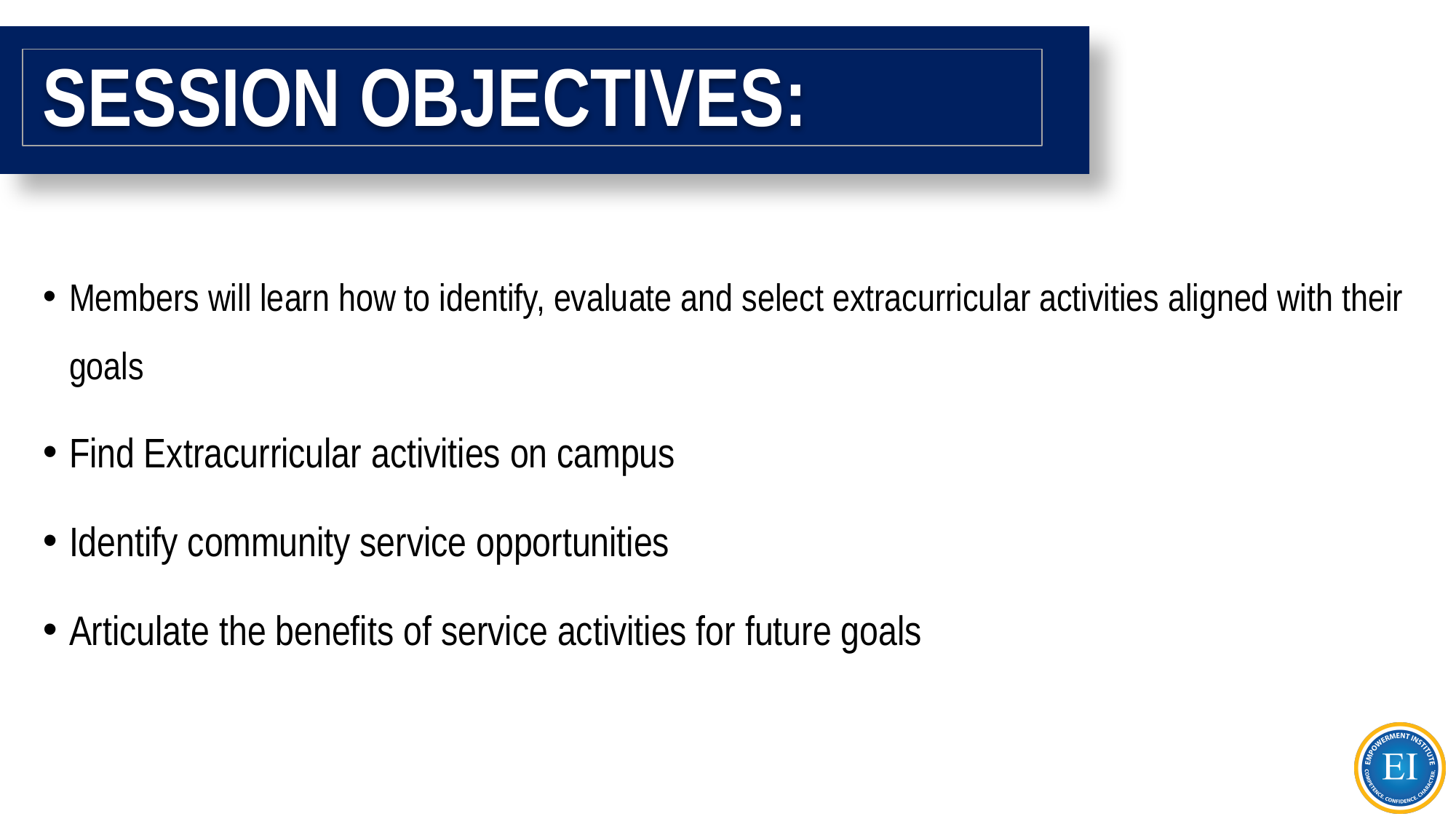

# SESSION OBJECTIVES:

Members will learn how to identify, evaluate and select extracurricular activities aligned with their goals
Find Extracurricular activities on campus
Identify community service opportunities
Articulate the benefits of service activities for future goals